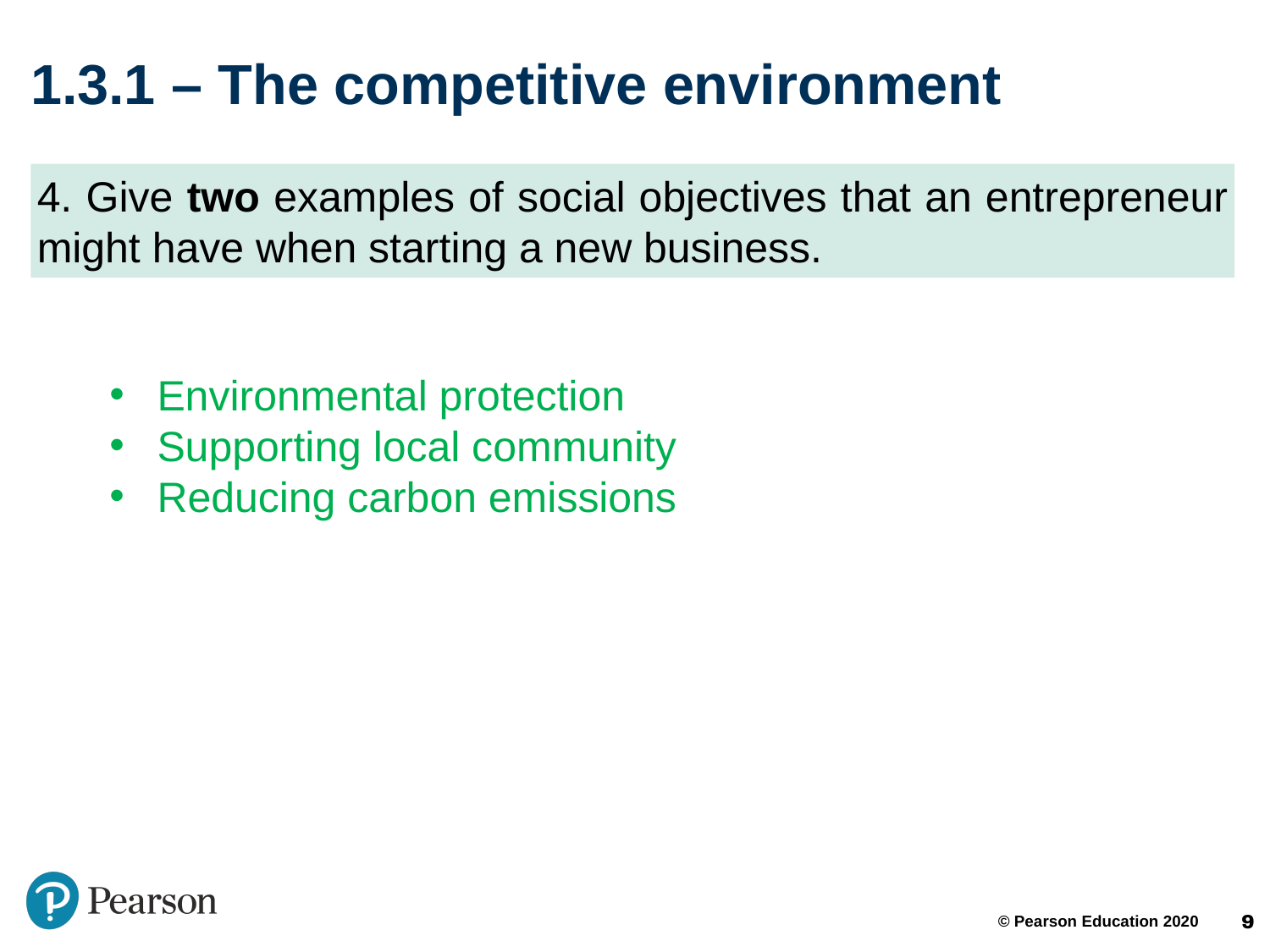

# 1.3.1 – The competitive environment
4. Give two examples of social objectives that an entrepreneur might have when starting a new business.
Environmental protection
Supporting local community
Reducing carbon emissions

9